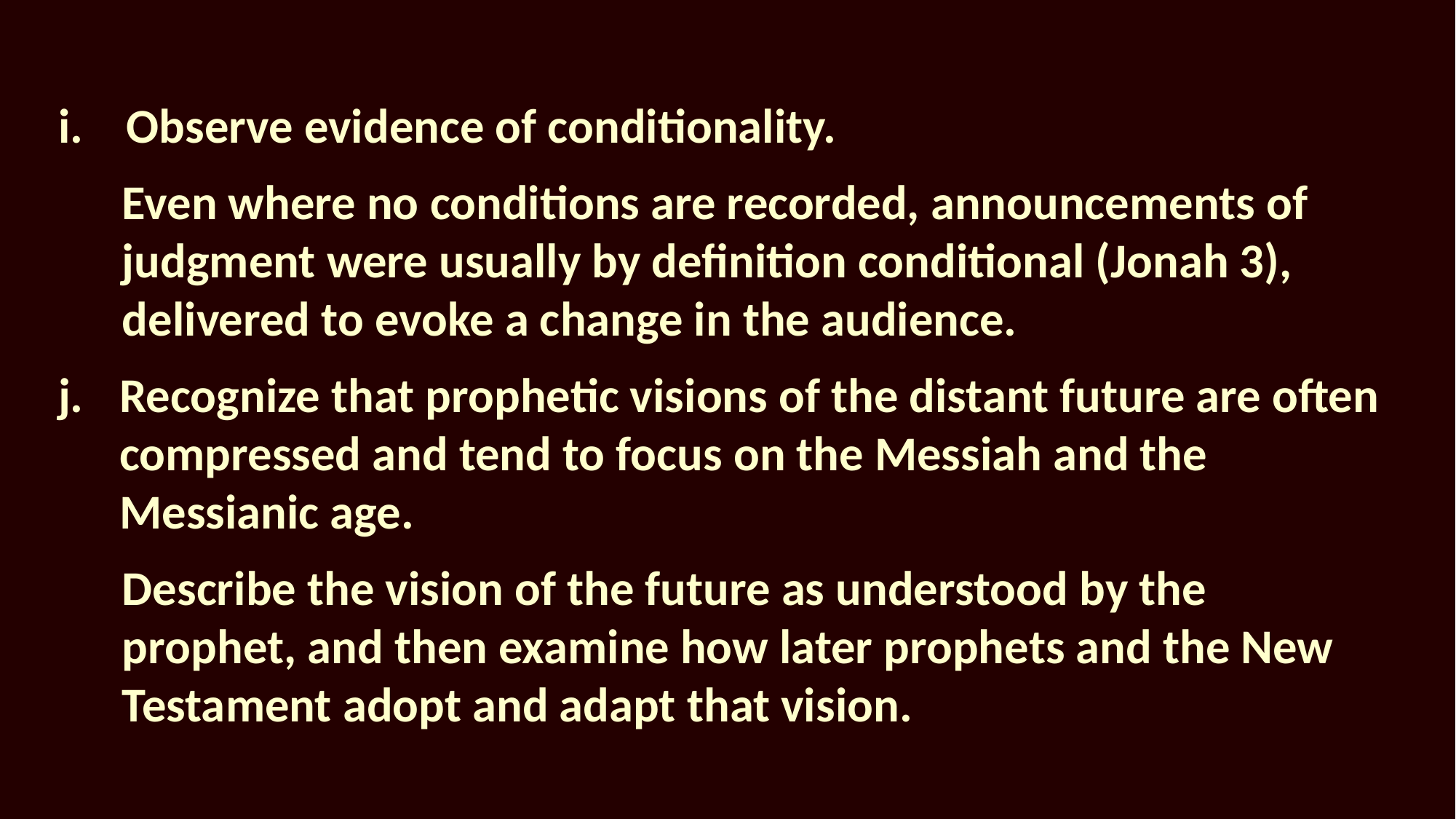

Observe evidence of conditionality.
Even where no conditions are recorded, announcements of judgment were usually by definition conditional (Jonah 3), delivered to evoke a change in the audience.
Recognize that prophetic visions of the distant future are often compressed and tend to focus on the Messiah and the Messianic age.
Describe the vision of the future as understood by the prophet, and then examine how later prophets and the New Testament adopt and adapt that vision.